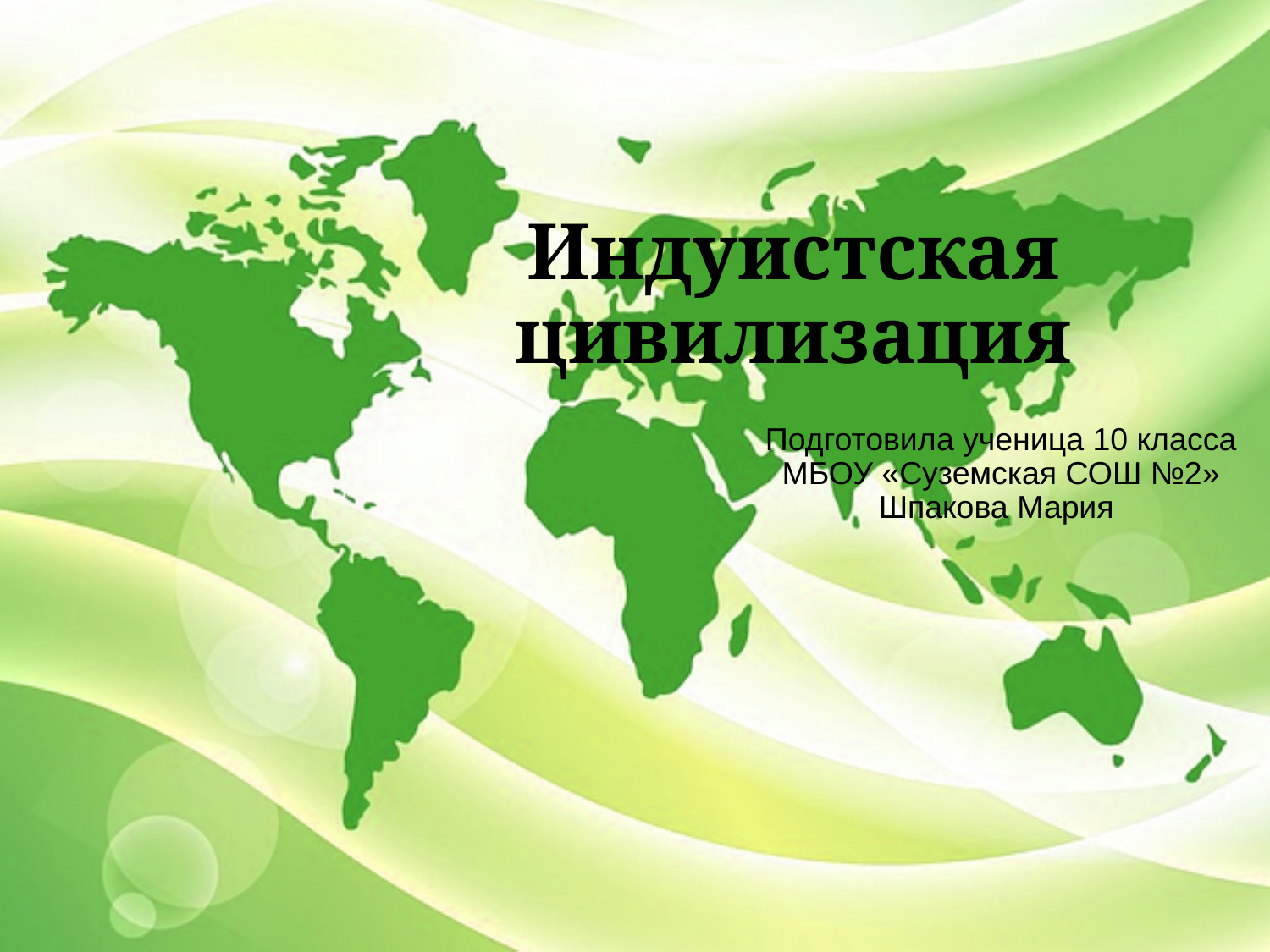

# Индуистская цивилизация
Подготовила ученица 10 класса МБОУ «Суземская СОШ №2» Шпакова Мария